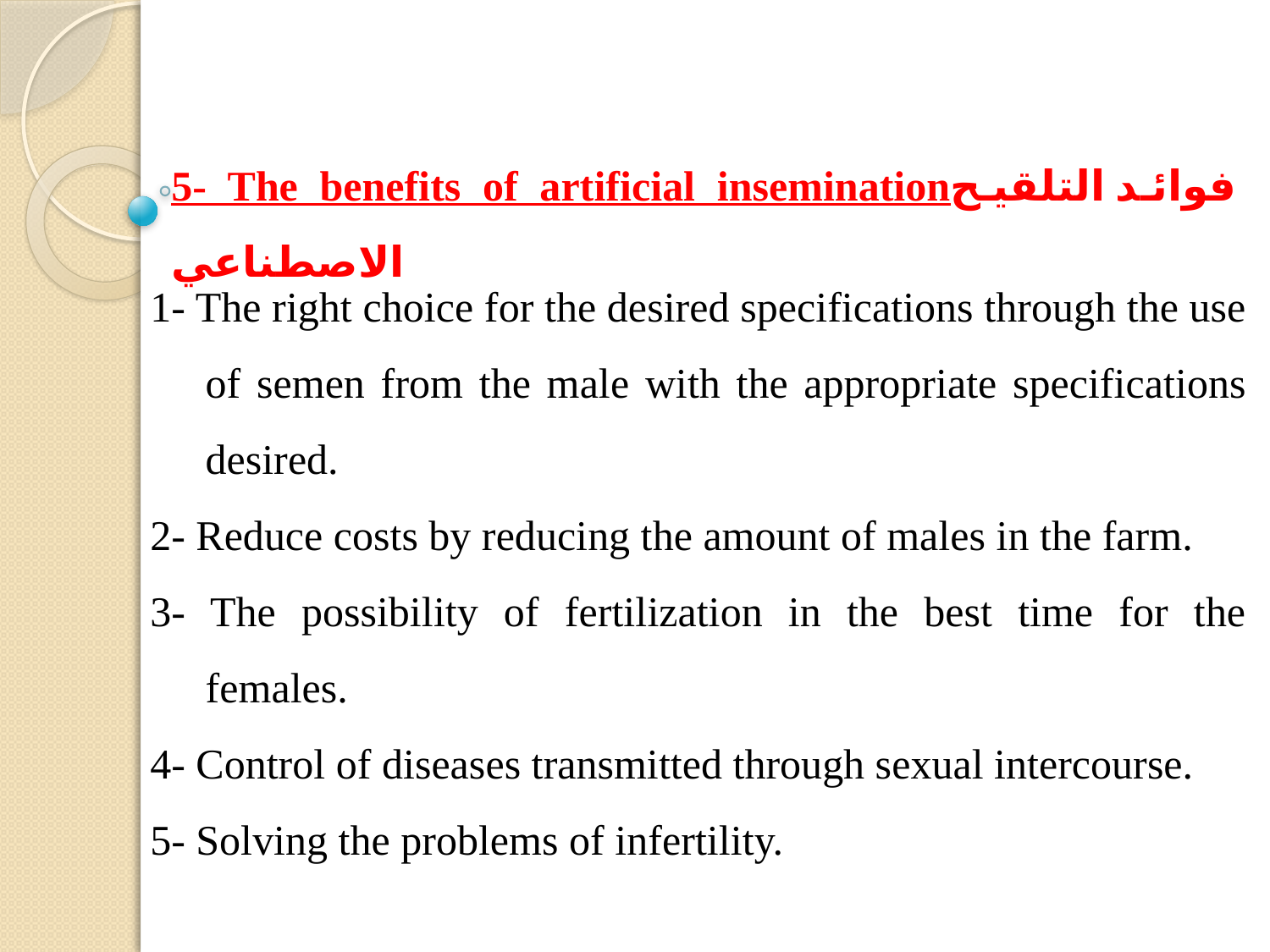

5- The benefits of artificial inseminationفوائد التلقيح الاصطناعي
1- The right choice for the desired specifications through the use of semen from the male with the appropriate specifications desired.
2- Reduce costs by reducing the amount of males in the farm.
3- The possibility of fertilization in the best time for the females.
4- Control of diseases transmitted through sexual intercourse.
5- Solving the problems of infertility.